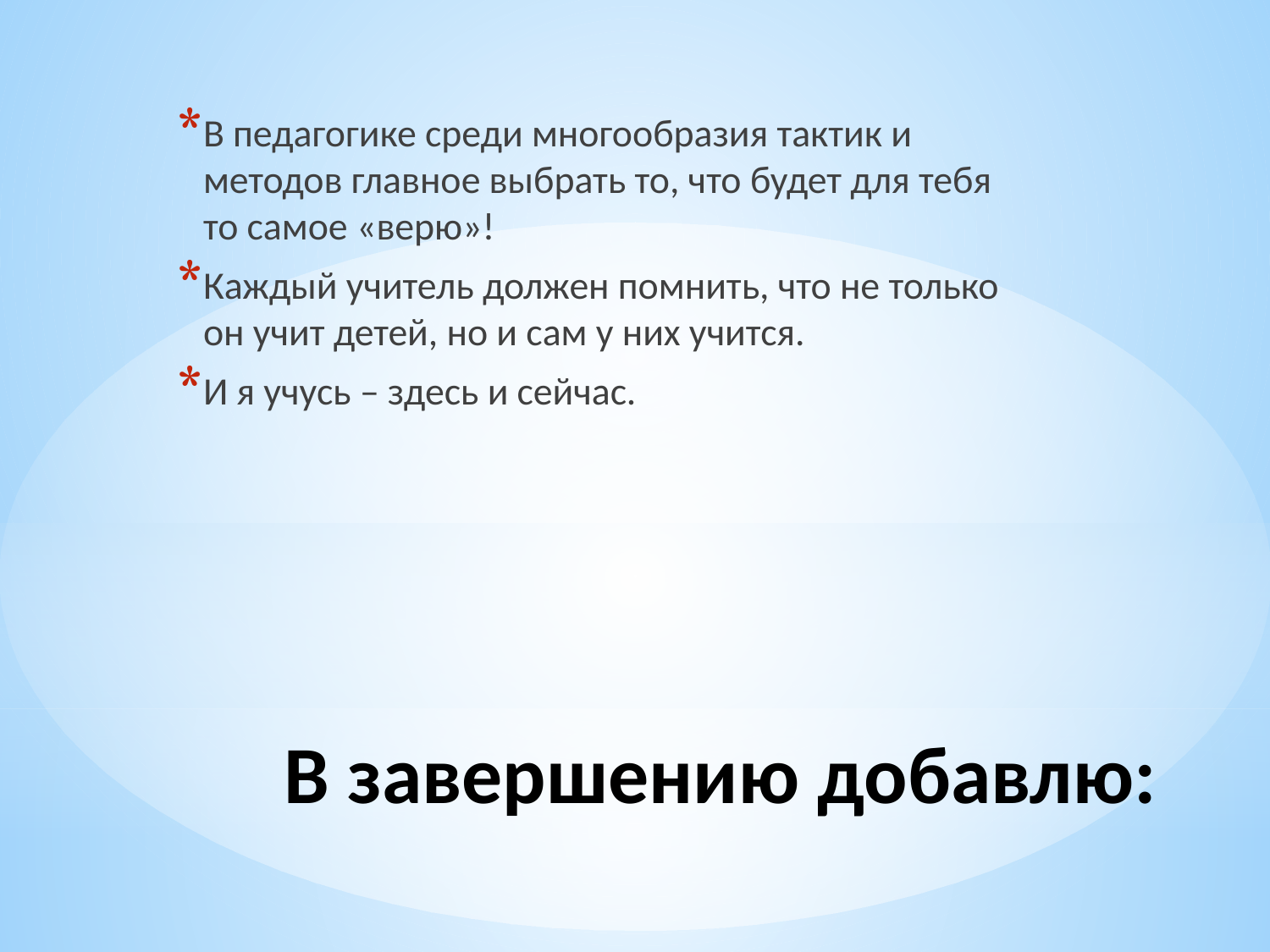

В педагогике среди многообразия тактик и методов главное выбрать то, что будет для тебя то самое «верю»!
Каждый учитель должен помнить, что не только он учит детей, но и сам у них учится.
И я учусь – здесь и сейчас.
# В завершению добавлю: